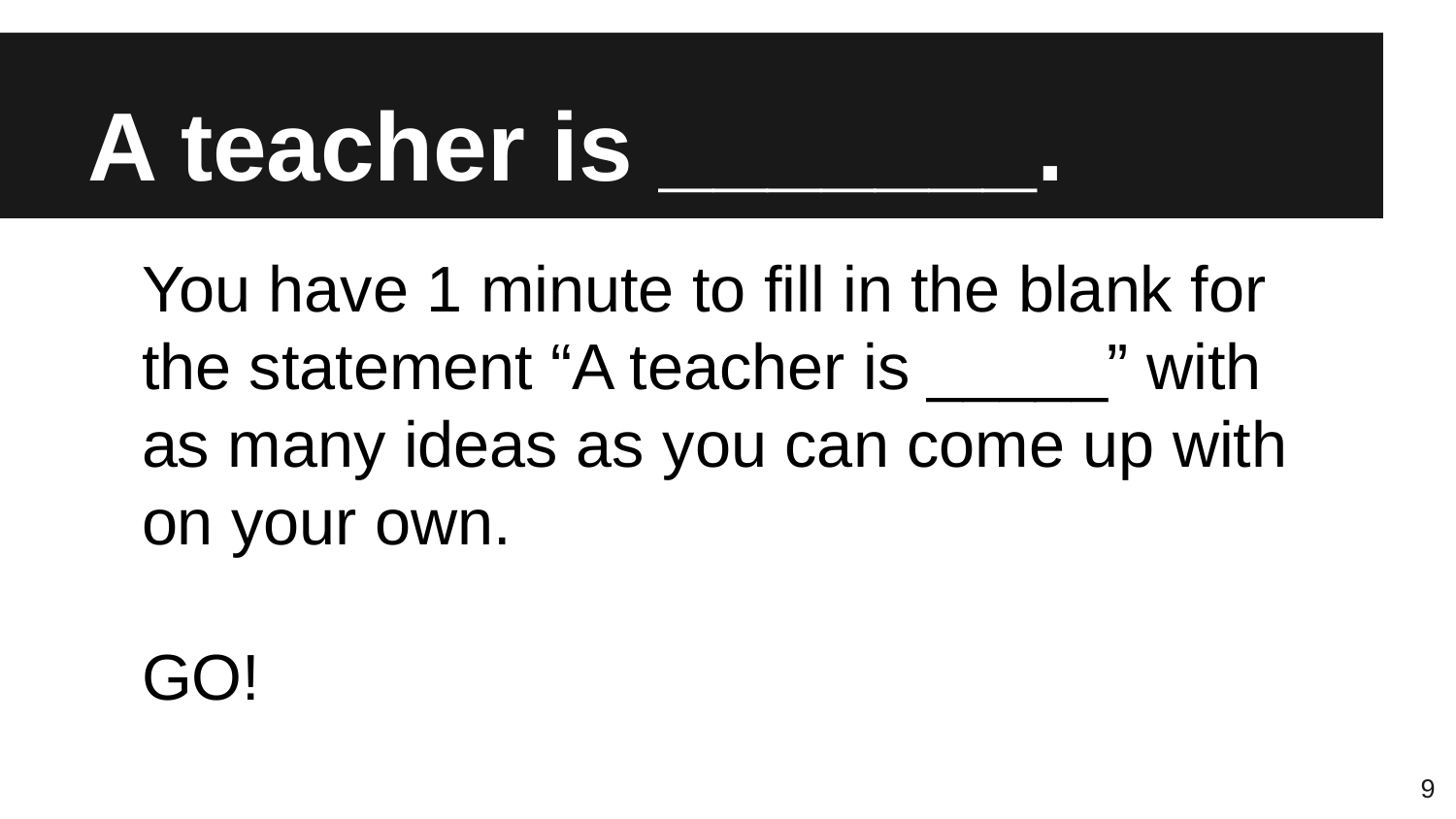

# A teacher is _______.
You have 1 minute to fill in the blank for the statement “A teacher is _____” with as many ideas as you can come up with on your own.

GO!
9